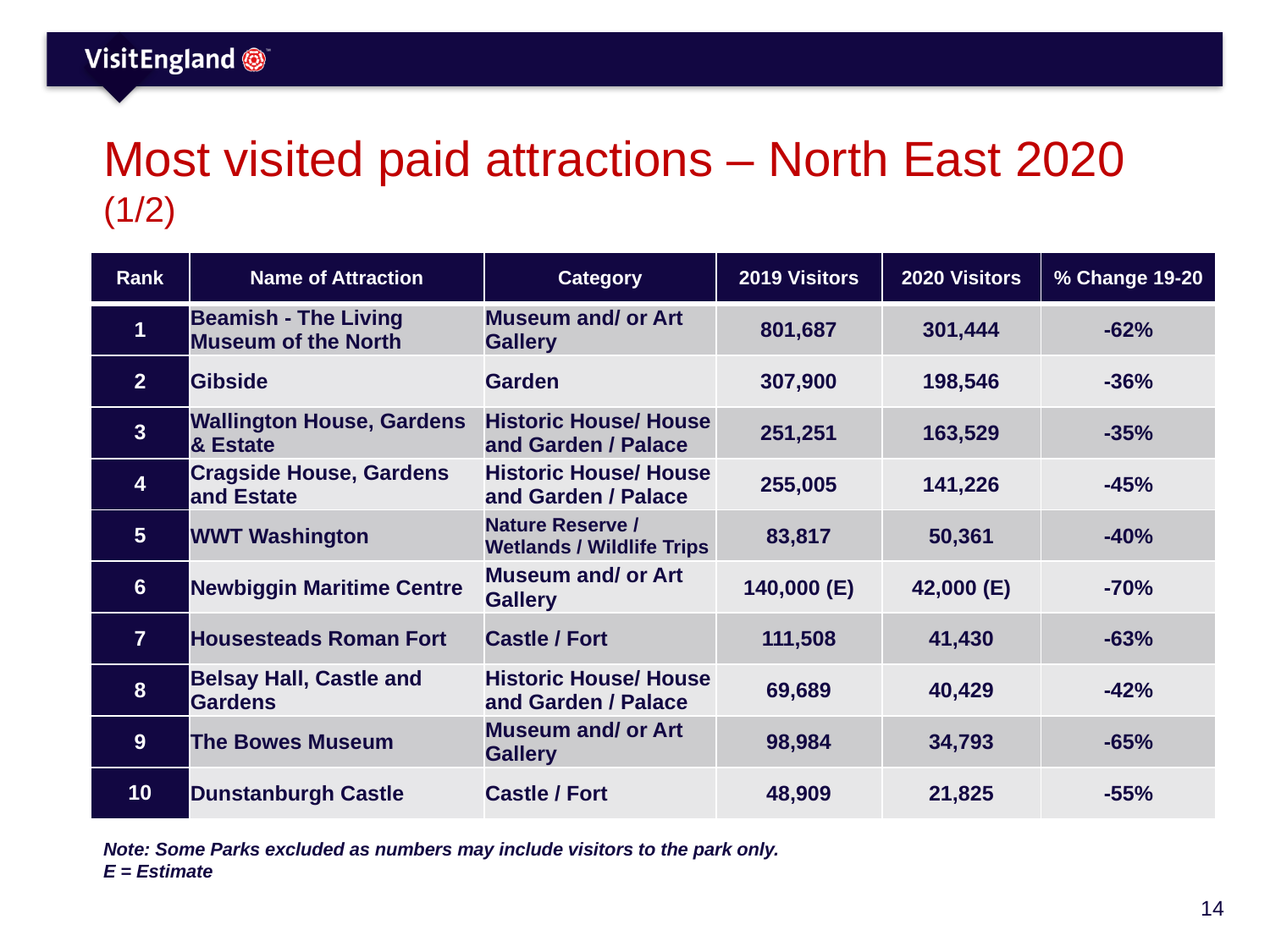

# Most visited paid attractions – North East 2020 (1/2)
| Rank | Name of Attraction | Category | 2019 Visitors | 2020 Visitors | % Change 19-20 |
| --- | --- | --- | --- | --- | --- |
| 1 | Beamish - The Living Museum of the North | Museum and/ or Art Gallery | 801,687 | 301,444 | -62% |
| 2 | Gibside | Garden | 307,900 | 198,546 | -36% |
| 3 | Wallington House, Gardens & Estate | Historic House/ House and Garden / Palace | 251,251 | 163,529 | -35% |
| 4 | Cragside House, Gardens and Estate | Historic House/ House and Garden / Palace | 255,005 | 141,226 | -45% |
| 5 | WWT Washington | Nature Reserve / Wetlands / Wildlife Trips | 83,817 | 50,361 | -40% |
| 6 | Newbiggin Maritime Centre | Museum and/ or Art Gallery | 140,000 (E) | 42,000 (E) | -70% |
| 7 | Housesteads Roman Fort | Castle / Fort | 111,508 | 41,430 | -63% |
| 8 | Belsay Hall, Castle and Gardens | Historic House/ House and Garden / Palace | 69,689 | 40,429 | -42% |
| 9 | The Bowes Museum | Museum and/ or Art Gallery | 98,984 | 34,793 | -65% |
| 10 | Dunstanburgh Castle | Castle / Fort | 48,909 | 21,825 | -55% |
Note: Some Parks excluded as numbers may include visitors to the park only.
E = Estimate